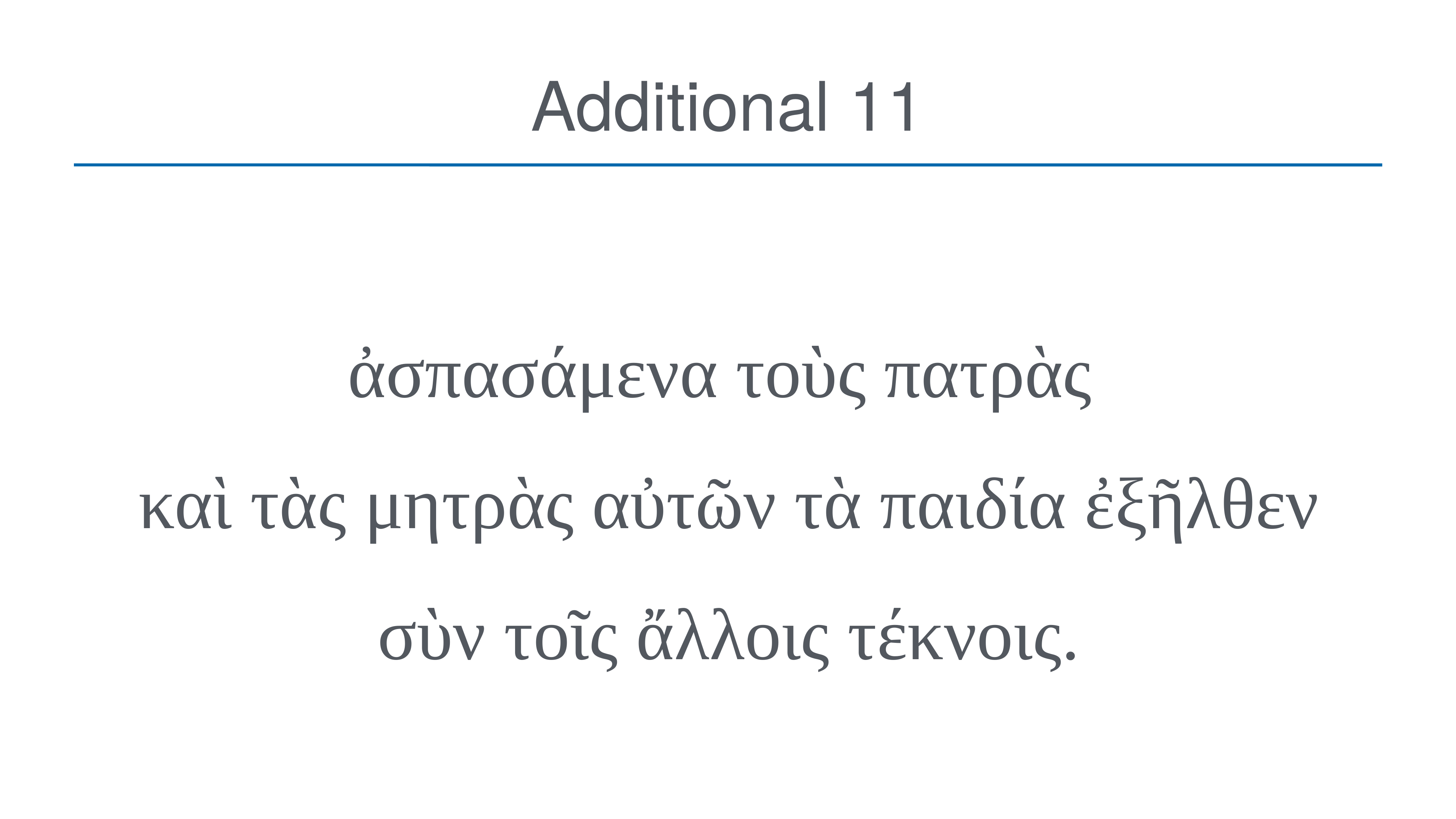

# Additional 11
ἀσπασάμενα τοὺς πατρὰς
καὶ τὰς μητρὰς αὐτῶν τὰ παιδία ἐξῆλθεν σὺν τοῖς ἄλλοις τέκνοις.